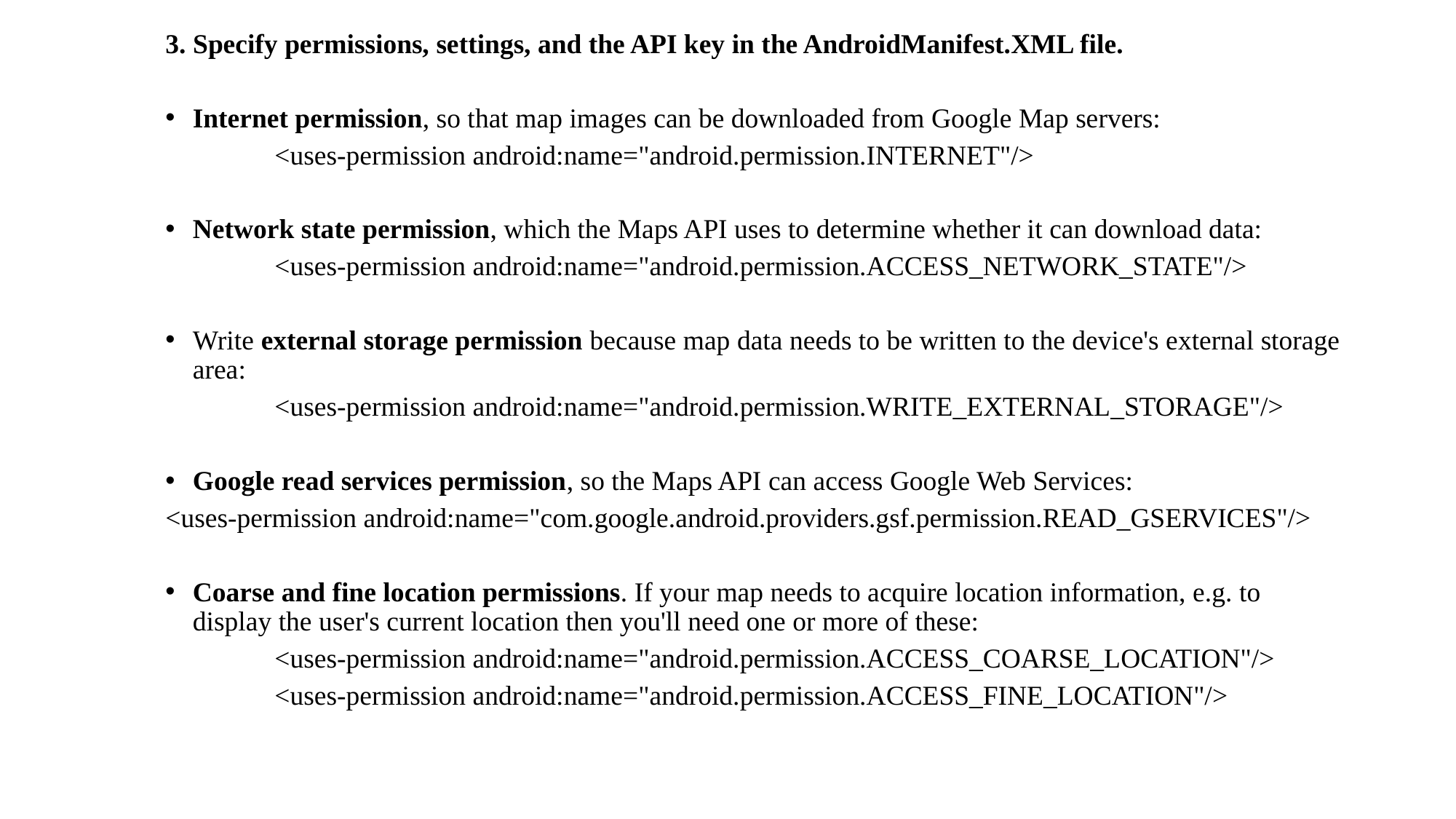

3. Specify permissions, settings, and the API key in the AndroidManifest.XML file.

Internet permission, so that map images can be downloaded from Google Map servers:
	<uses-permission android:name="android.permission.INTERNET"/>

Network state permission, which the Maps API uses to determine whether it can download data:
	<uses-permission android:name="android.permission.ACCESS_NETWORK_STATE"/>

Write external storage permission because map data needs to be written to the device's external storage area:
	<uses-permission android:name="android.permission.WRITE_EXTERNAL_STORAGE"/>

Google read services permission, so the Maps API can access Google Web Services:
<uses-permission android:name="com.google.android.providers.gsf.permission.READ_GSERVICES"/>

Coarse and fine location permissions. If your map needs to acquire location information, e.g. to display the user's current location then you'll need one or more of these:
	<uses-permission android:name="android.permission.ACCESS_COARSE_LOCATION"/>
	<uses-permission android:name="android.permission.ACCESS_FINE_LOCATION"/>